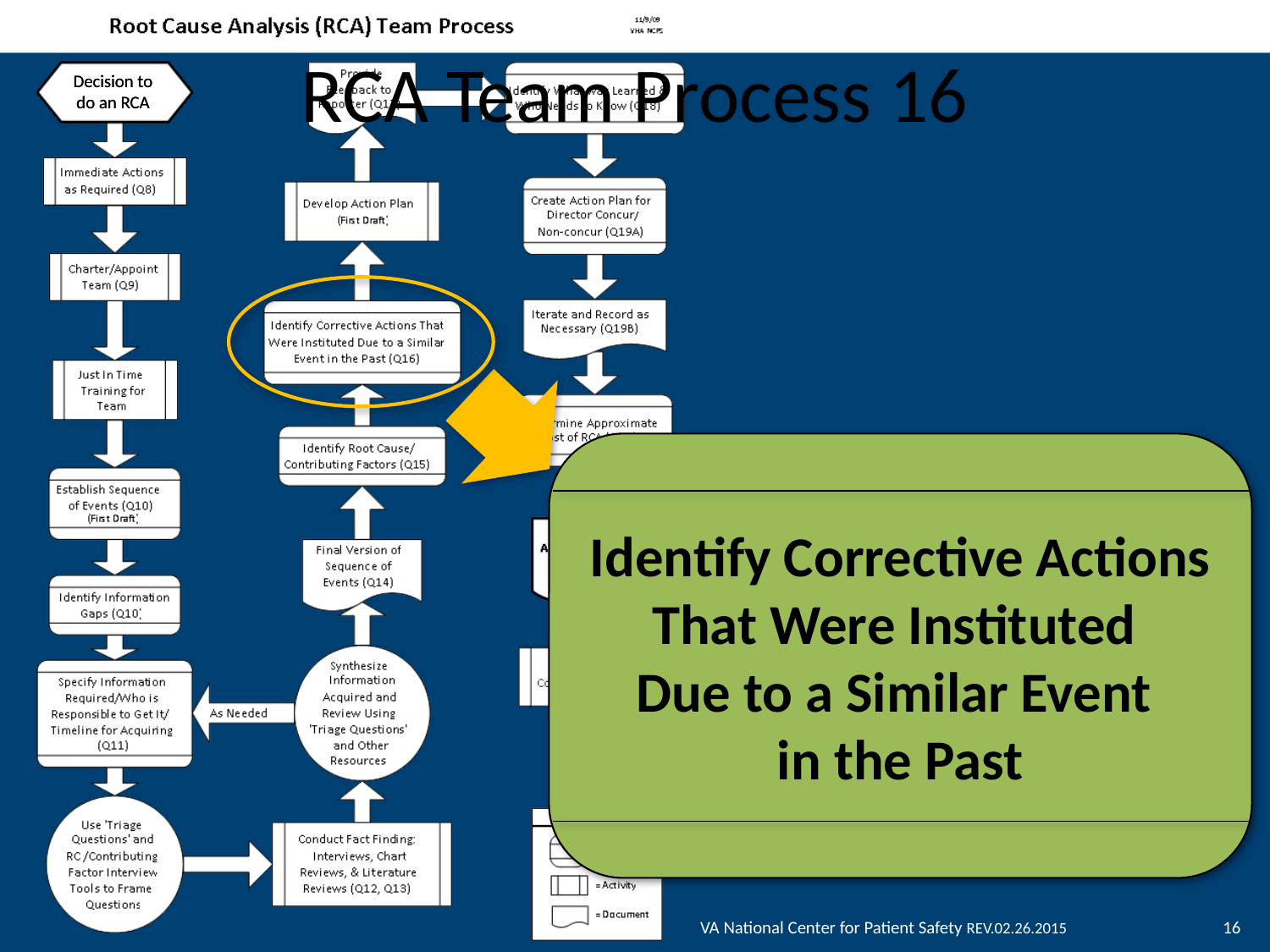

RCA Team Process 16
Decision to do an RCA

Identify Corrective Actions That Were Instituted
Due to a Similar Event
in the Past